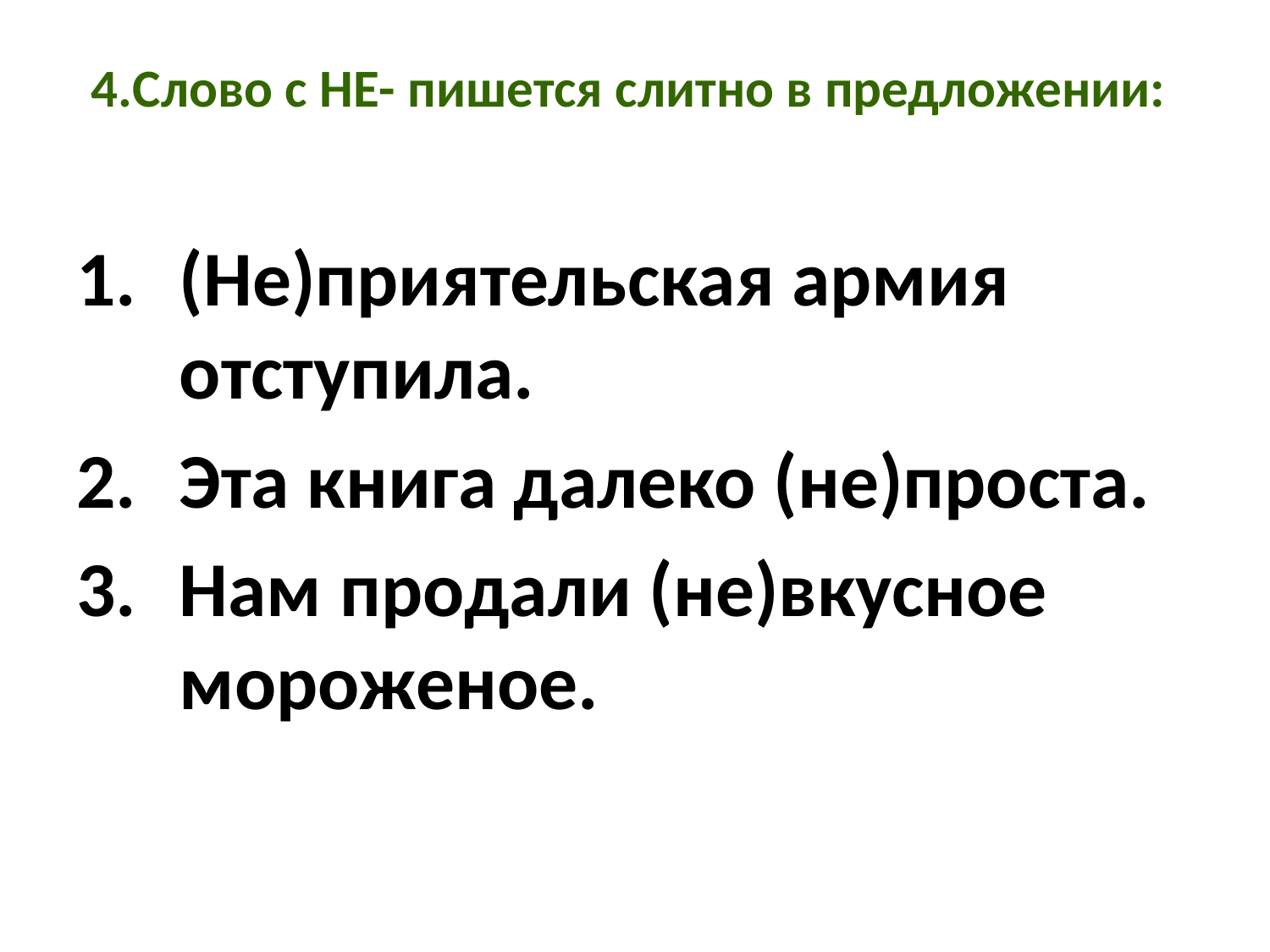

# 4.Слово с НЕ- пишется слитно в предложении:
(Не)приятельская армия отступила.
Эта книга далеко (не)проста.
Нам продали (не)вкусное мороженое.